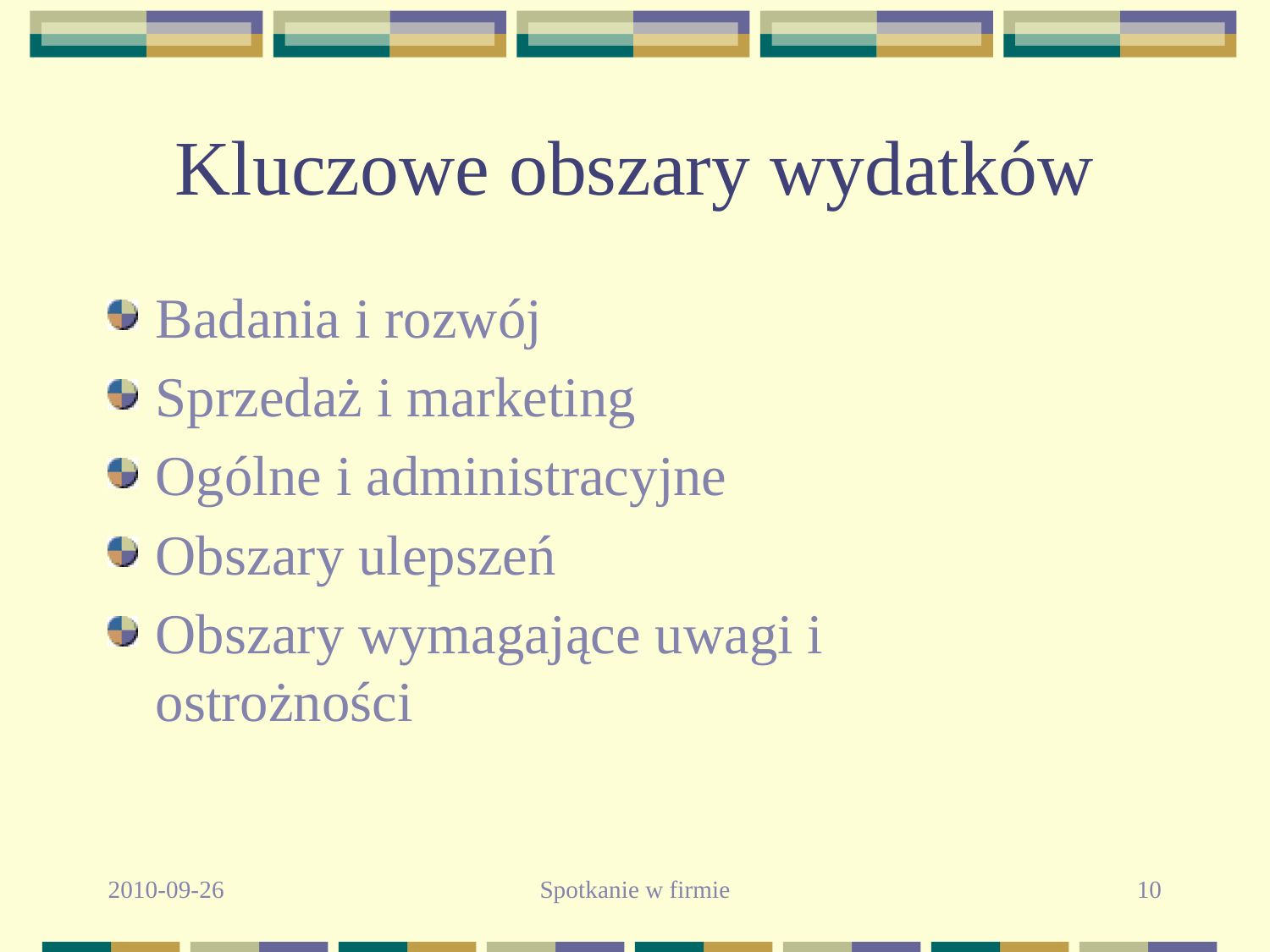

# Kluczowe obszary wydatków
Badania i rozwój
Sprzedaż i marketing
Ogólne i administracyjne
Obszary ulepszeń
Obszary wymagające uwagi i ostrożności
2010-09-26
Spotkanie w firmie
10